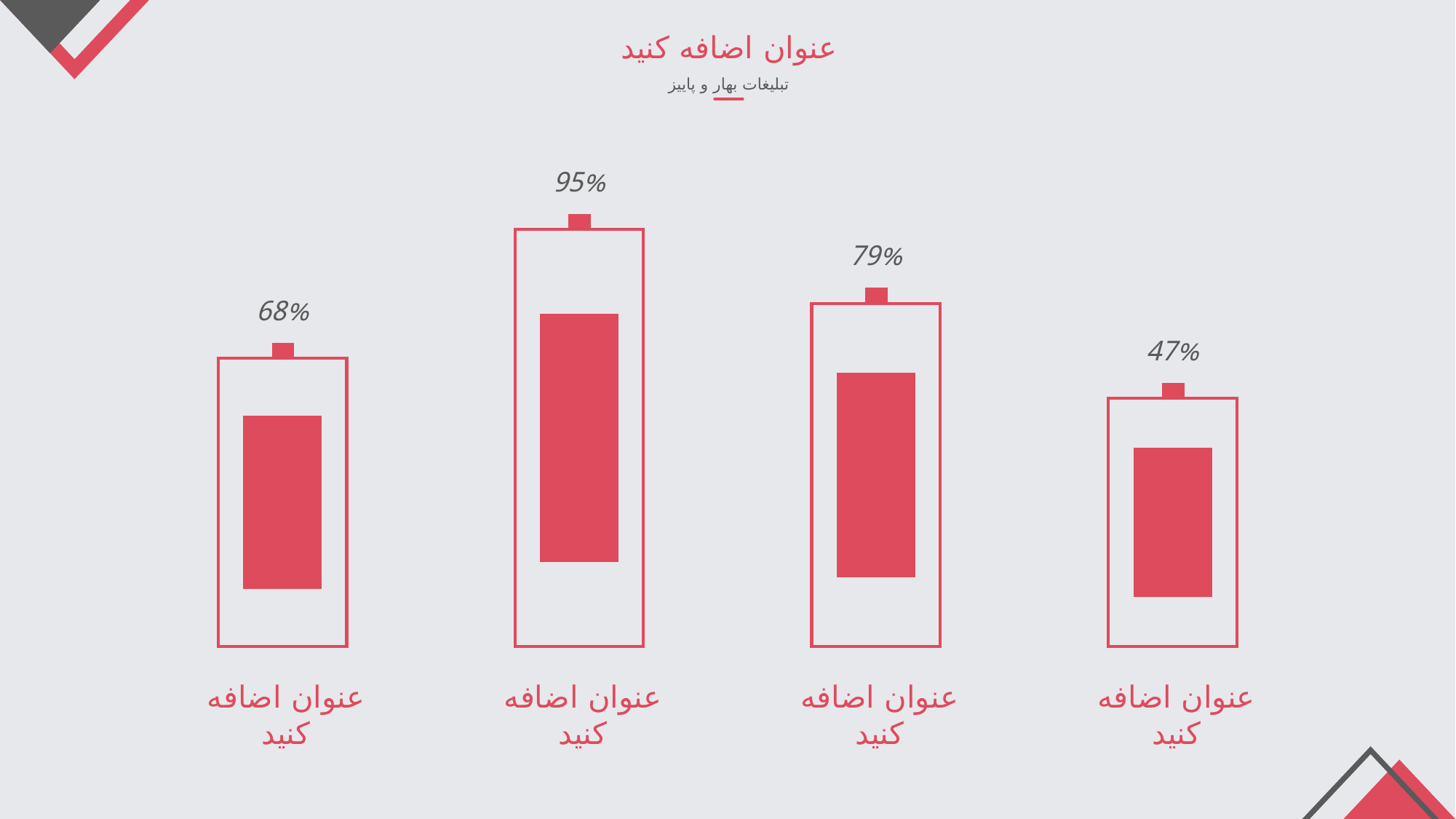

عنوان اضافه کنید
تبلیغات بهار و پاییز
95%

79%
68%

47%

عنوان اضافه کنید
عنوان اضافه کنید
عنوان اضافه کنید
عنوان اضافه کنید